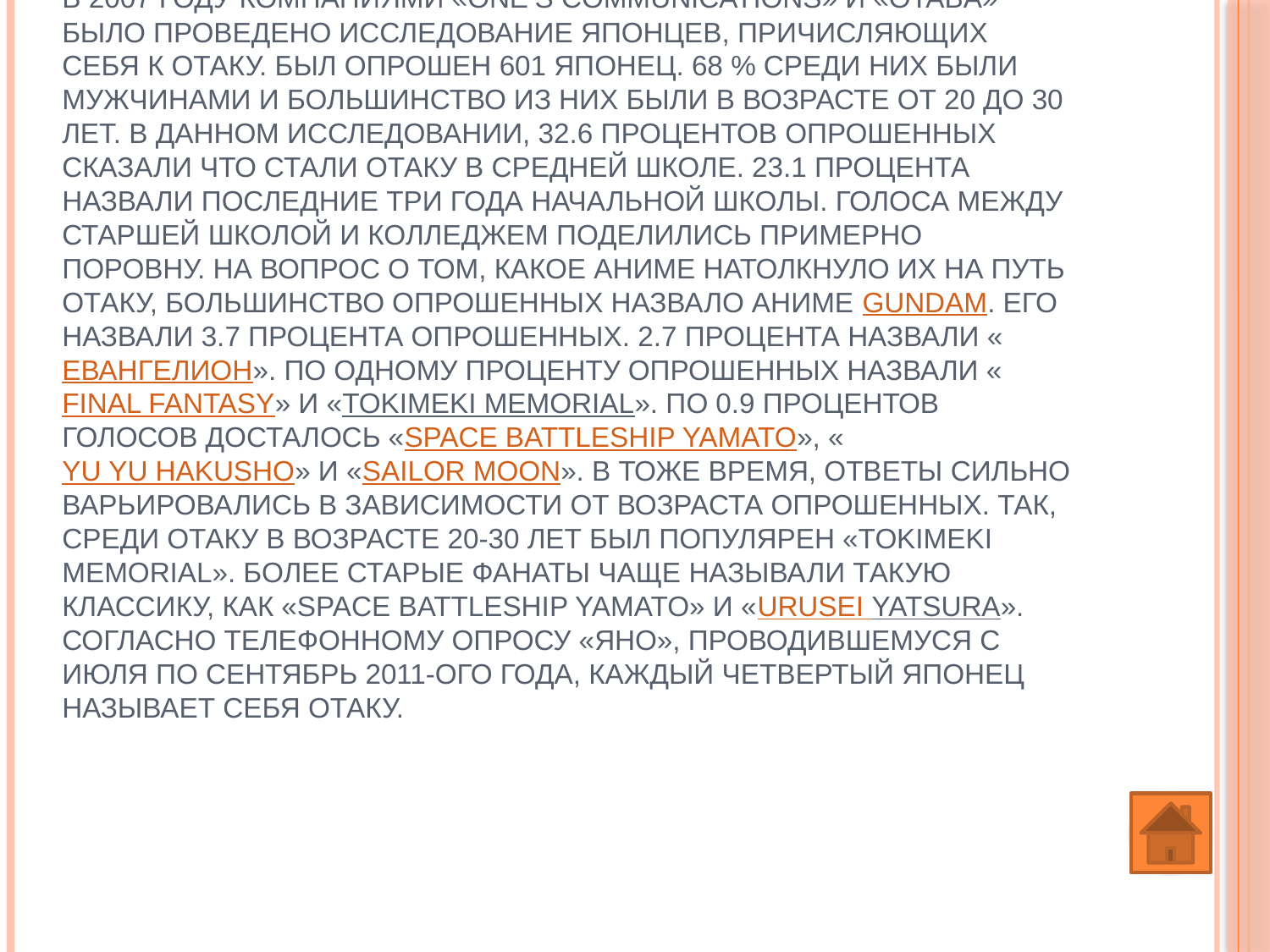

# Свойства отаку В 2007 году компаниями «One’s Communications» и «Otaba» было проведено исследование японцев, причисляющих себя к отаку. Был опрошен 601 японец. 68 % среди них были мужчинами и большинство из них были в возрасте от 20 до 30 лет. В данном исследовании, 32.6 процентов опрошенных сказали что стали отаку в средней школе. 23.1 процента назвали последние три года начальной школы. Голоса между старшей школой и колледжем поделились примерно поровну. На вопрос о том, какое аниме натолкнуло их на путь отаку, большинство опрошенных назвало аниме Gundam. Его назвали 3.7 процента опрошенных. 2.7 процента назвали «Евангелион». По одному проценту опрошенных назвали «Final Fantasy» и «Tokimeki Memorial». По 0.9 процентов голосов досталось «Space Battleship Yamato», «Yu Yu Hakusho» и «Sailor Moon». В тоже время, ответы сильно варьировались в зависимости от возраста опрошенных. Так, среди отаку в возрасте 20-30 лет был популярен «Tokimeki Memorial». Более старые фанаты чаще называли такую классику, как «Space Battleship Yamato» и «Urusei Yatsura». Согласно телефонному опросу «Яно», проводившемуся с июля по сентябрь 2011-ого года, каждый четвертый японец называет себя отаку.